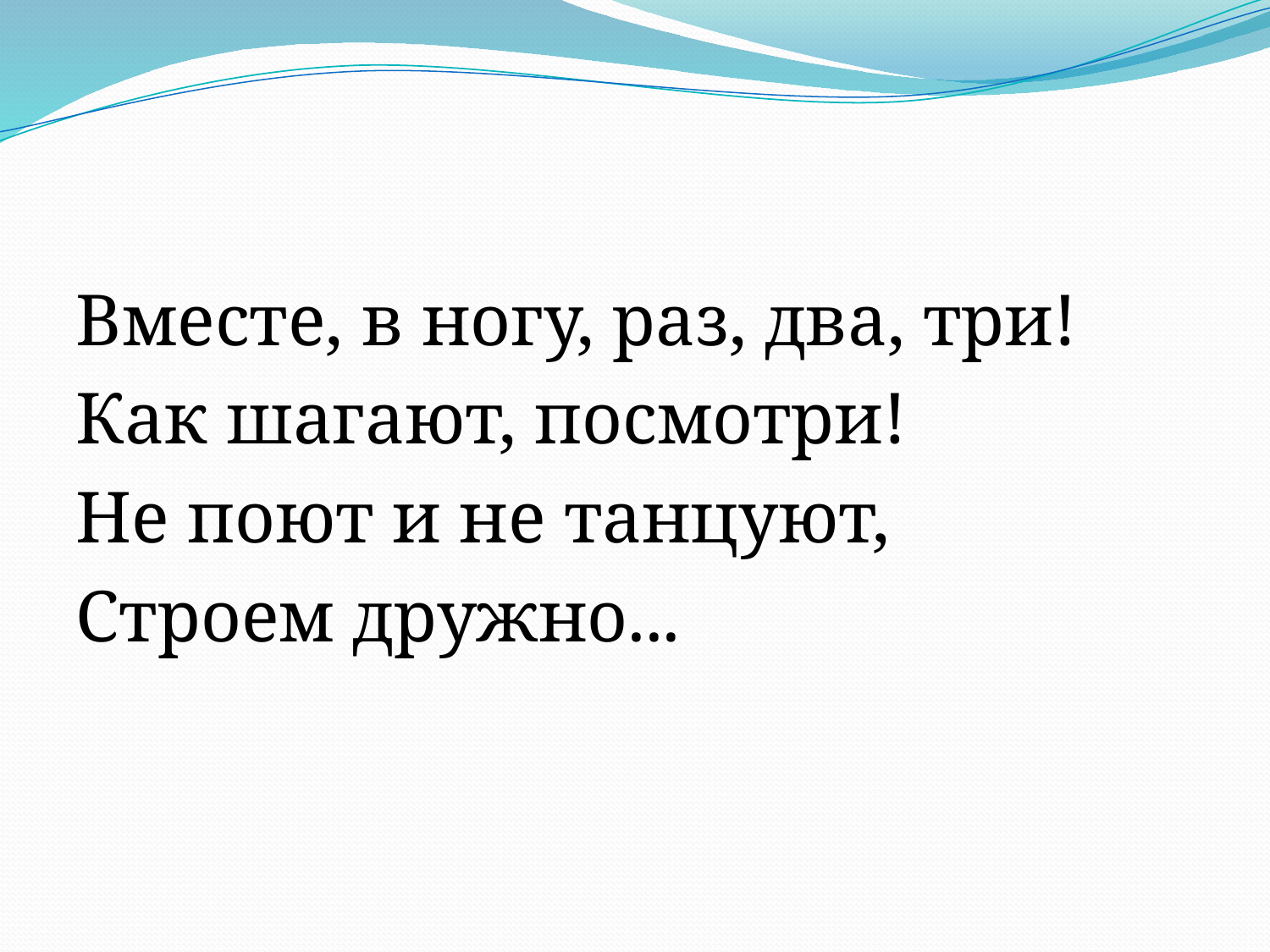

Вместе, в ногу, раз, два, три!
Как шагают, посмотри!
Не поют и не танцуют,
Строем дружно...